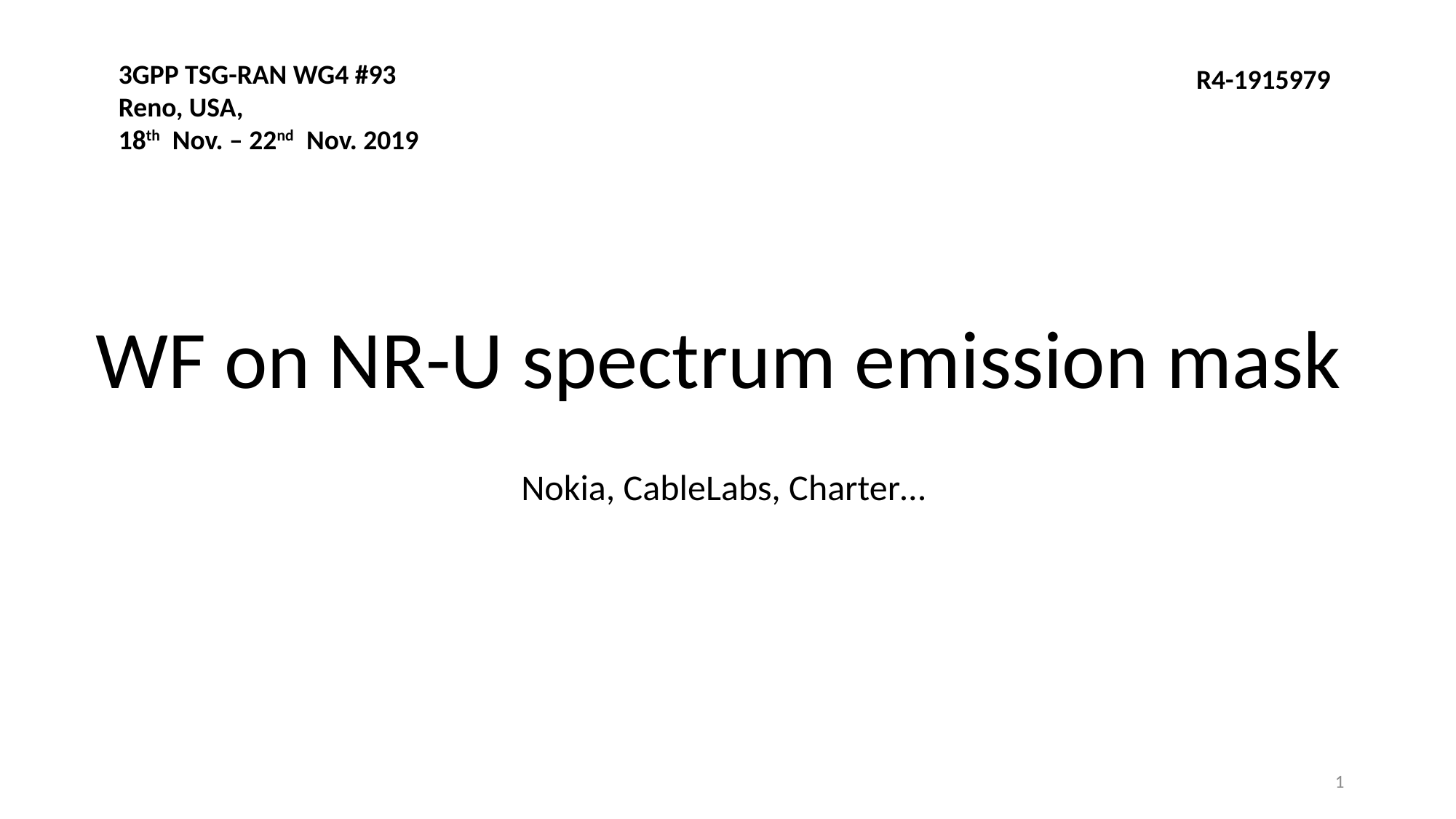

3GPP TSG-RAN WG4 #93
Reno, USA,
18th  Nov. – 22nd  Nov. 2019
R4-1915979
# WF on NR-U spectrum emission mask
Nokia, CableLabs, Charter…
1